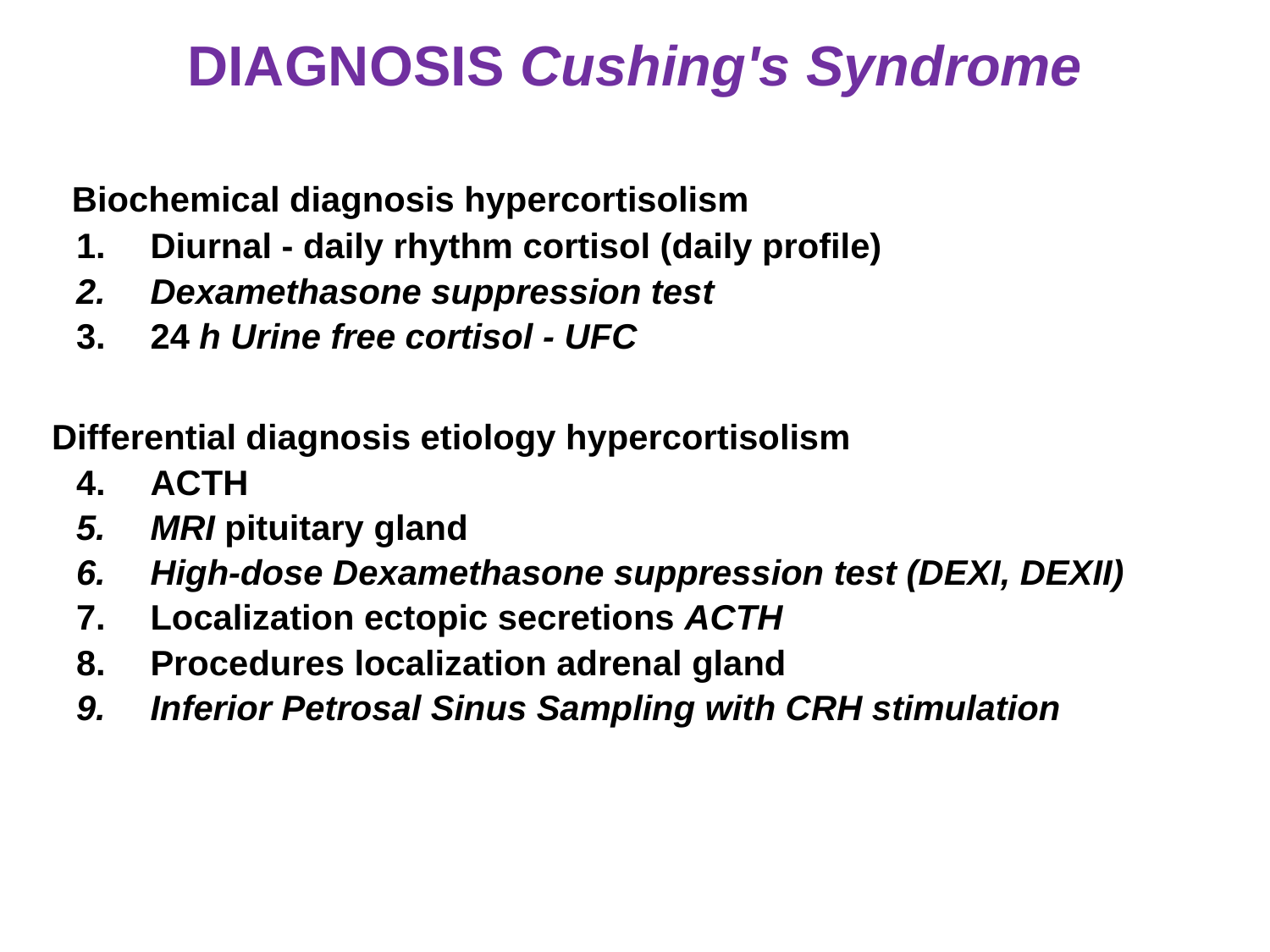

# DIAGNOSIS Cushing's Syndrome
     Biochemical diagnosis hypercortisolism
Diurnal - daily rhythm cortisol (daily profile)
Dexamethasone suppression test
24 h Urine free cortisol - UFC

    Differential diagnosis etiology hypercortisolism
ACTH
MRI pituitary gland
High-dose Dexamethasone suppression test (DEXI, DEXII)
Localization ectopic secretions ACTH
Procedures localization adrenal gland
Inferior Petrosal Sinus Sampling with CRH stimulation